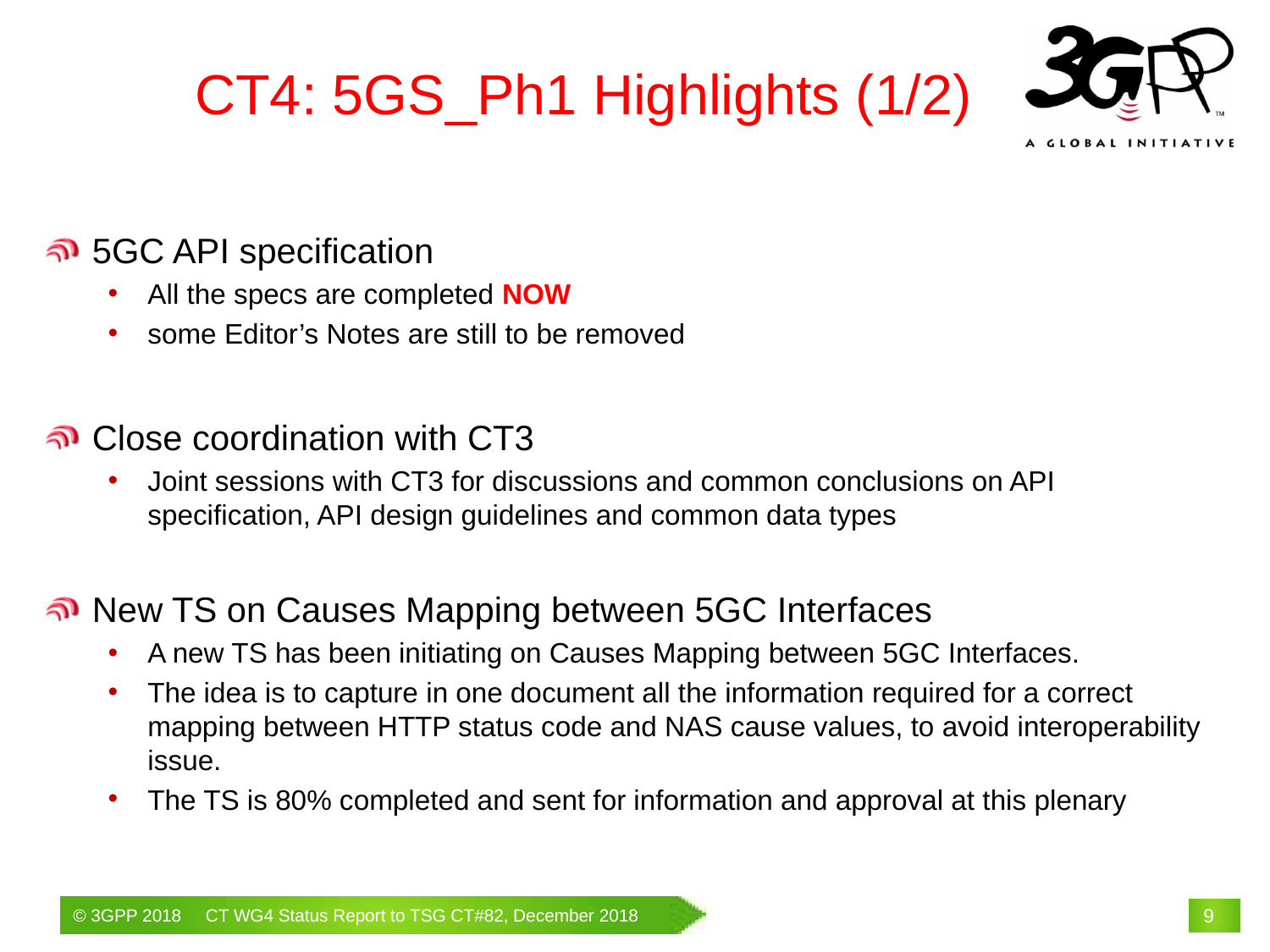

# CT4: 5GS_Ph1 Highlights (1/2)
5GC API specification
All the specs are completed NOW
some Editor’s Notes are still to be removed

Close coordination with CT3
Joint sessions with CT3 for discussions and common conclusions on API specification, API design guidelines and common data types

New TS on Causes Mapping between 5GC Interfaces
A new TS has been initiating on Causes Mapping between 5GC Interfaces.
The idea is to capture in one document all the information required for a correct mapping between HTTP status code and NAS cause values, to avoid interoperability issue.
The TS is 80% completed and sent for information and approval at this plenary